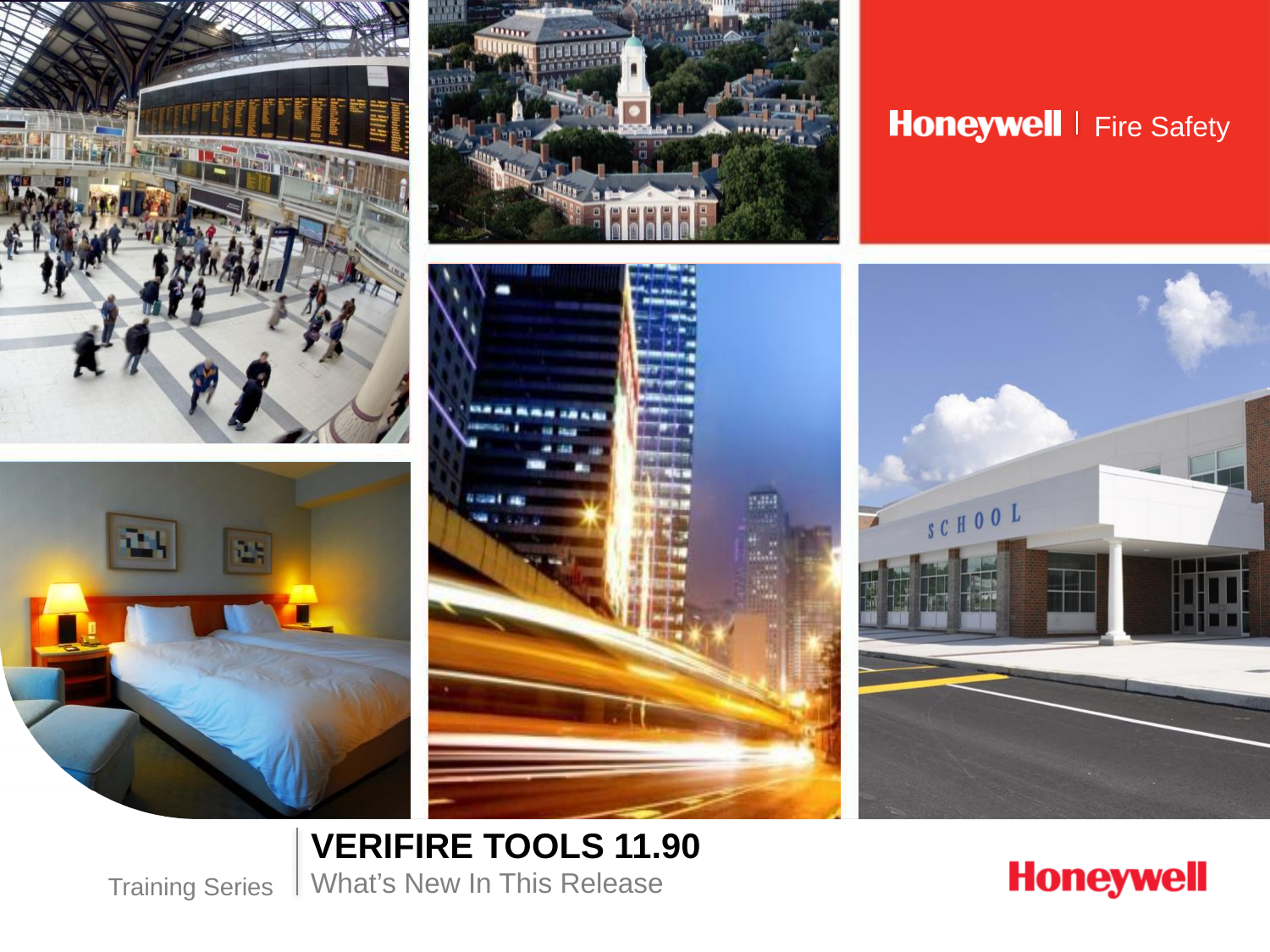

VeriFire Tools 11.90
What’s New In This Release
Training Series